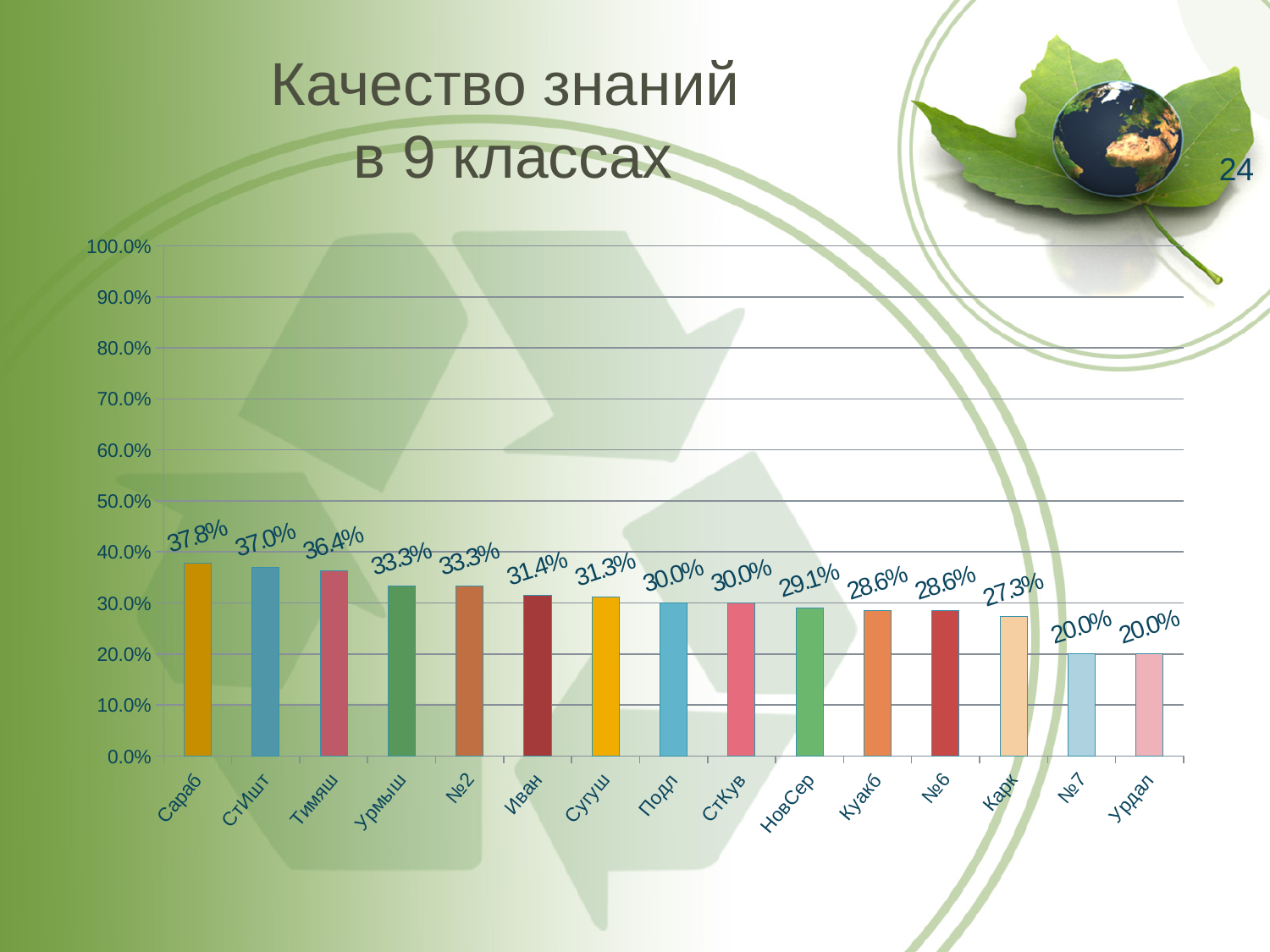

# Качество знаний в 9 классах
24

### Chart

| Category | 5 класс |
|---|---|
| Сараб | 0.3777777777777779 |
| СтИшт | 0.37037037037037046 |
| Тимяш | 0.3636363636363637 |
| Урмыш | 0.3333333333333333 |
|  №2 | 0.3333333333333333 |
| Иван | 0.31428571428571433 |
| Сугуш | 0.31250000000000006 |
| Подл | 0.30000000000000004 |
| СтКув | 0.30000000000000004 |
| НовСер | 0.29090909090909095 |
| Куакб | 0.2857142857142858 |
|  №6 | 0.2857142857142858 |
| Карк | 0.27272727272727276 |
|  №7 | 0.2 |
| Урдал | 0.2 |